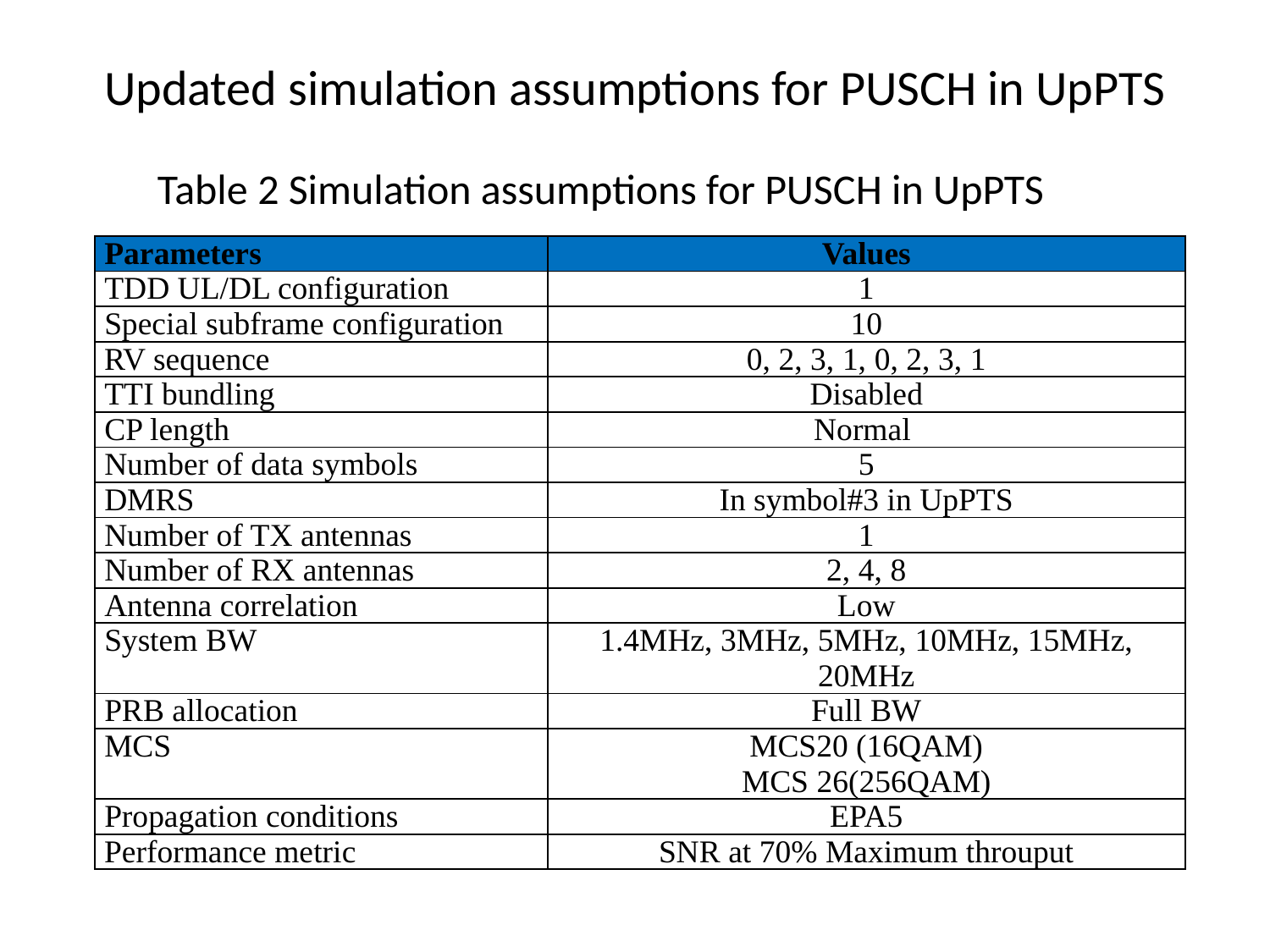

# Updated simulation assumptions for PUSCH in UpPTS
Table 2 Simulation assumptions for PUSCH in UpPTS
| Parameters | Values |
| --- | --- |
| TDD UL/DL configuration | 1 |
| Special subframe configuration | 10 |
| RV sequence | 0, 2, 3, 1, 0, 2, 3, 1 |
| TTI bundling | Disabled |
| CP length | Normal |
| Number of data symbols | 5 |
| DMRS | In symbol#3 in UpPTS |
| Number of TX antennas | 1 |
| Number of RX antennas | 2, 4, 8 |
| Antenna correlation | Low |
| System BW | 1.4MHz, 3MHz, 5MHz, 10MHz, 15MHz, 20MHz |
| PRB allocation | Full BW |
| MCS | MCS20 (16QAM) MCS 26(256QAM) |
| Propagation conditions | EPA5 |
| Performance metric | SNR at 70% Maximum throuput |